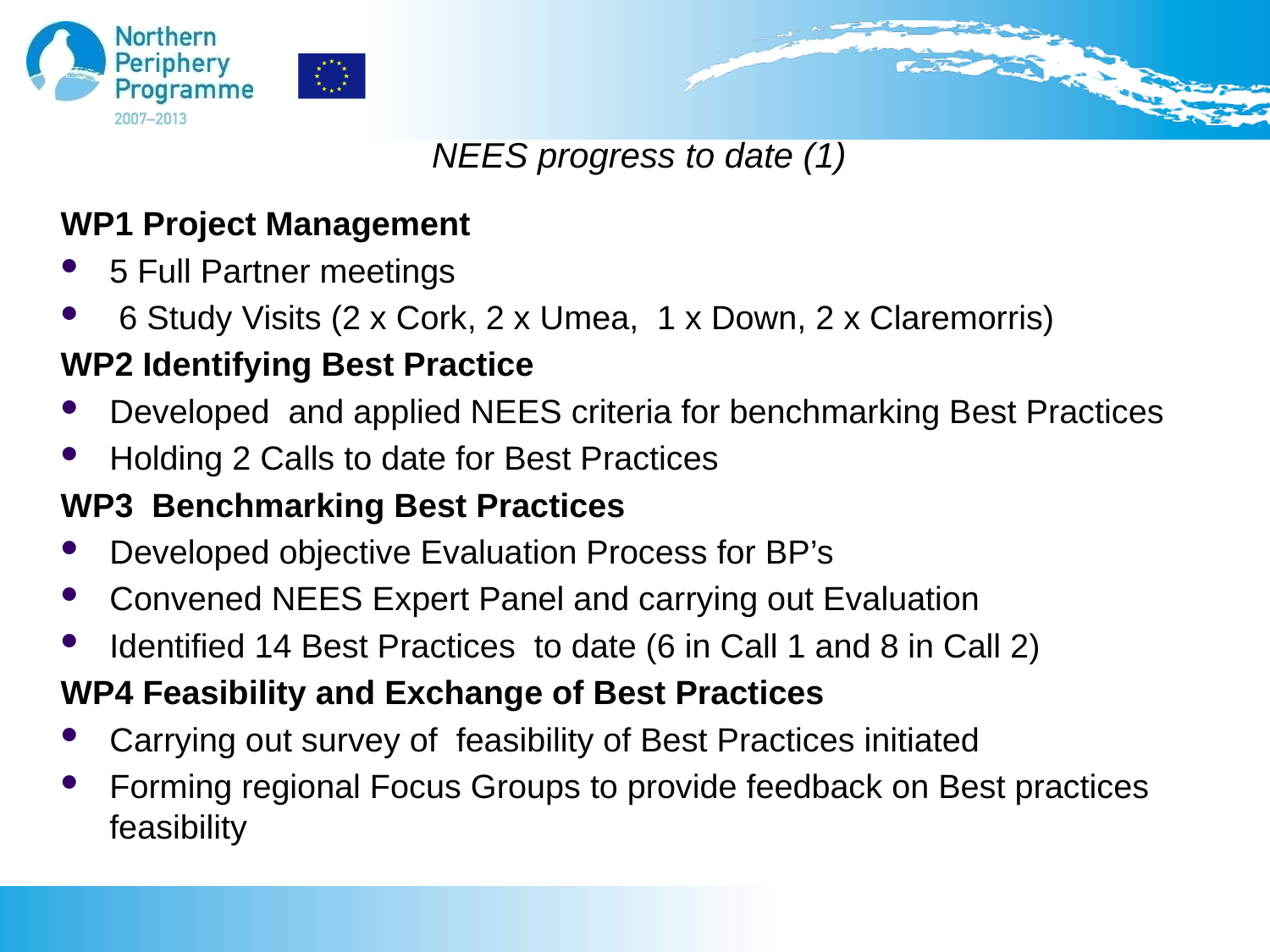

# NEES progress to date (1)
WP1 Project Management
5 Full Partner meetings
 6 Study Visits (2 x Cork, 2 x Umea,  1 x Down, 2 x Claremorris)
WP2 Identifying Best Practice
Developed  and applied NEES criteria for benchmarking Best Practices
Holding 2 Calls to date for Best Practices
WP3  Benchmarking Best Practices
Developed objective Evaluation Process for BP’s
Convened NEES Expert Panel and carrying out Evaluation
Identified 14 Best Practices  to date (6 in Call 1 and 8 in Call 2)
WP4 Feasibility and Exchange of Best Practices
Carrying out survey of  feasibility of Best Practices initiated
Forming regional Focus Groups to provide feedback on Best practices feasibility